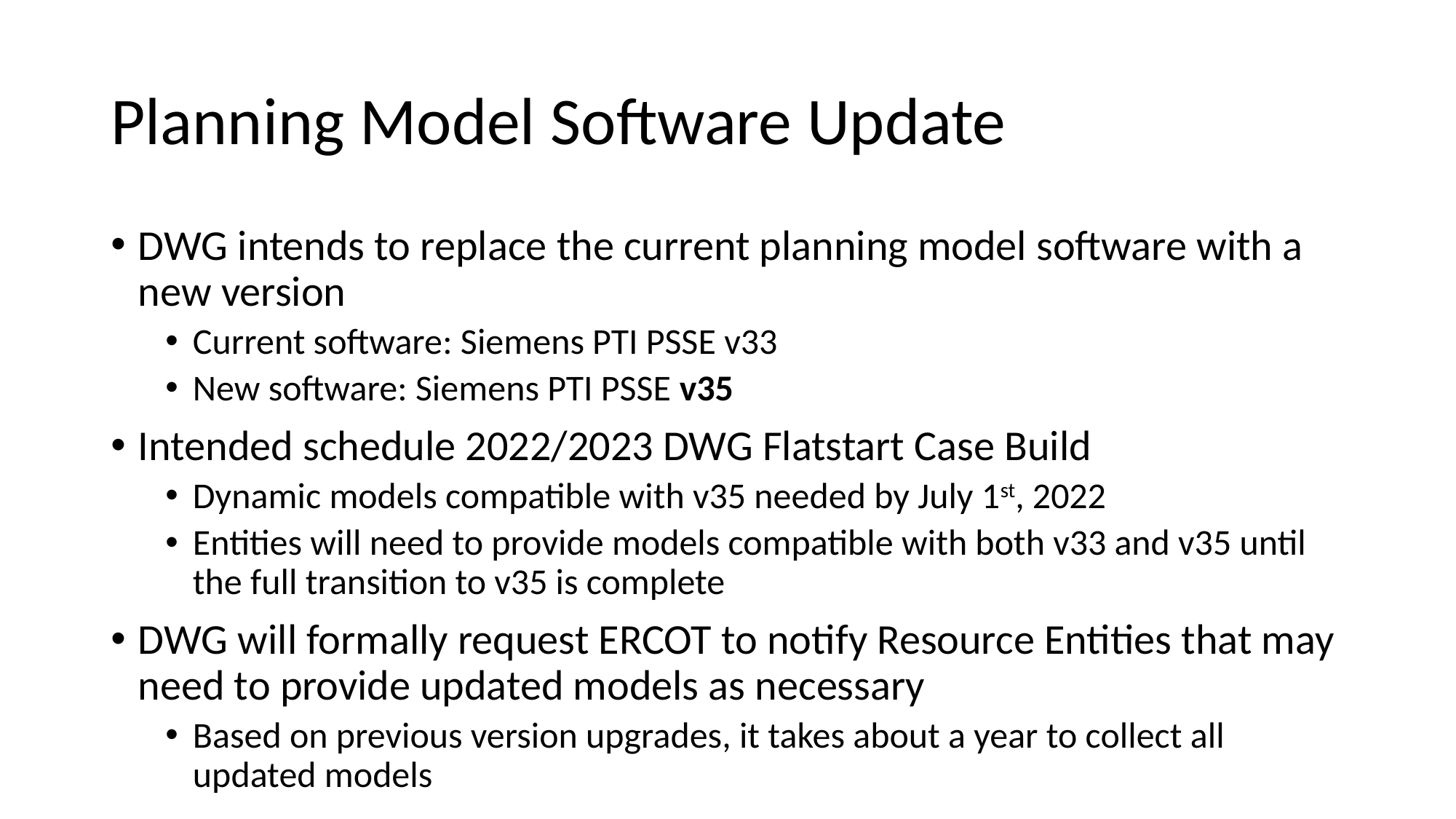

# Planning Model Software Update
DWG intends to replace the current planning model software with a new version
Current software: Siemens PTI PSSE v33
New software: Siemens PTI PSSE v35
Intended schedule 2022/2023 DWG Flatstart Case Build
Dynamic models compatible with v35 needed by July 1st, 2022
Entities will need to provide models compatible with both v33 and v35 until the full transition to v35 is complete
DWG will formally request ERCOT to notify Resource Entities that may need to provide updated models as necessary
Based on previous version upgrades, it takes about a year to collect all updated models